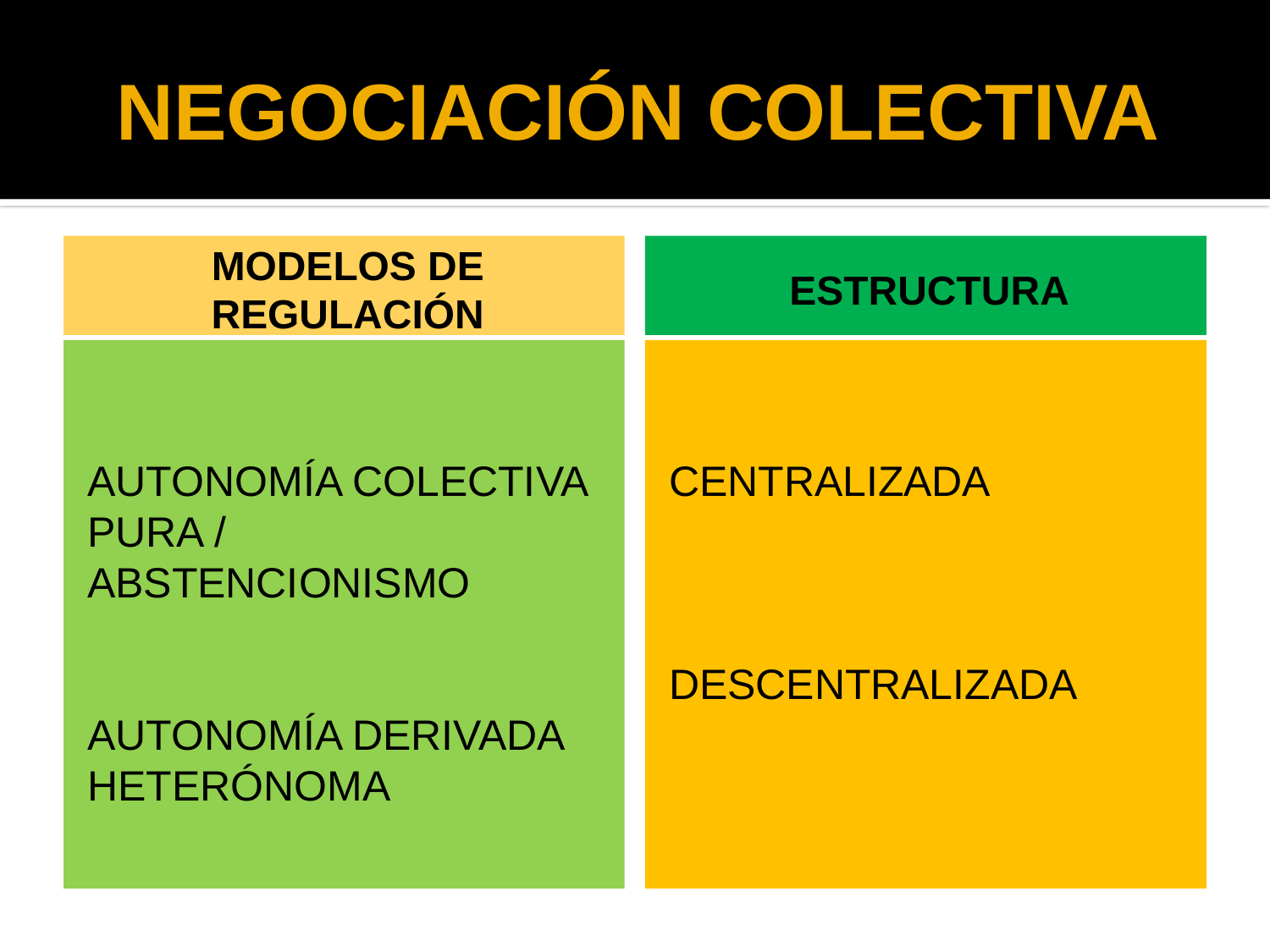

# NEGOCIACIÓN COLECTIVA
MODELOS DE REGULACIÓN
ESTRUCTURA

AUTONOMÍA COLECTIVA PURA / ABSTENCIONISMO

AUTONOMÍA DERIVADA
HETERÓNOMA

CENTRALIZADA

DESCENTRALIZADA